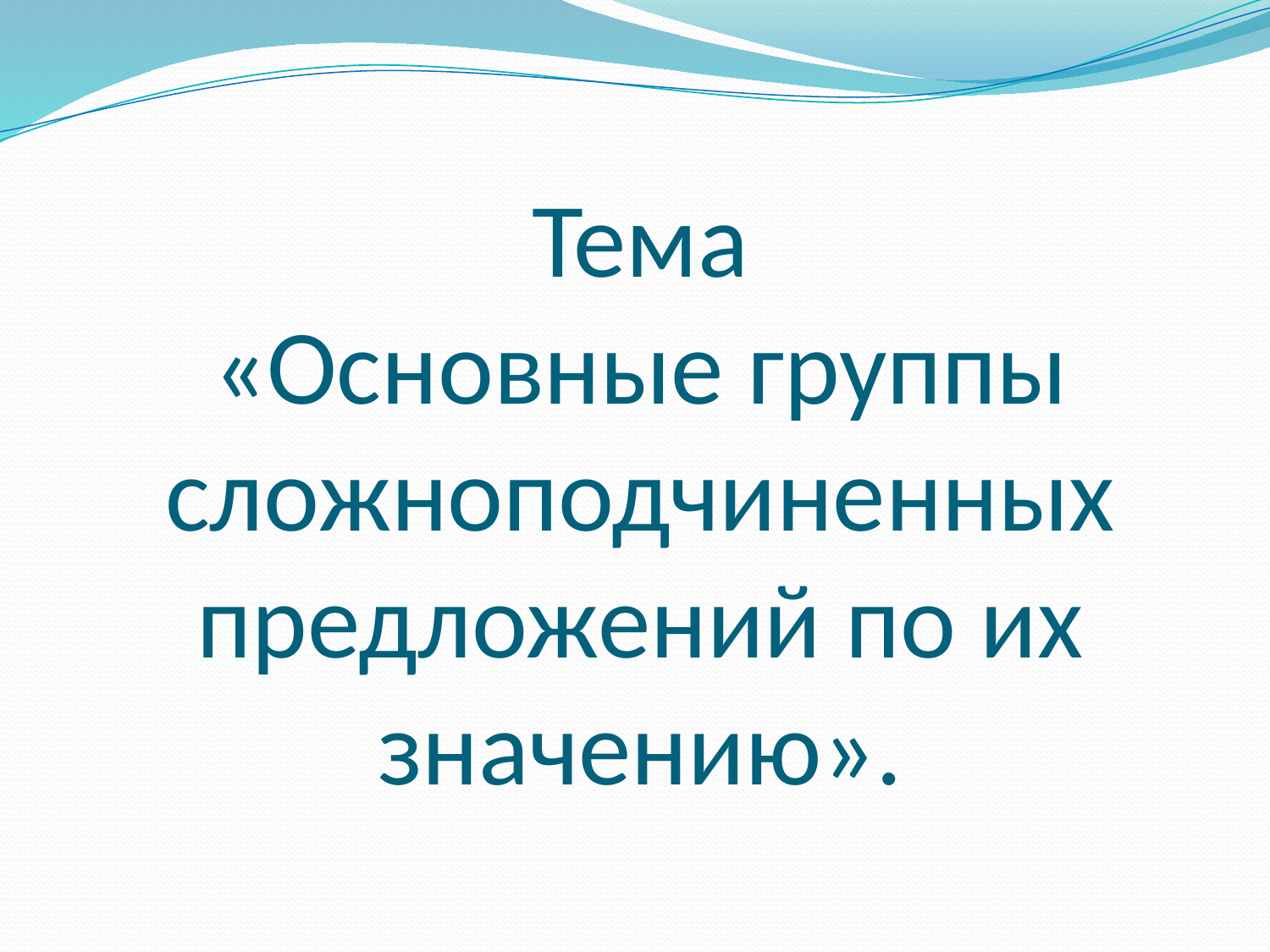

# Тема «Основные группы сложноподчиненных предложений по их значению».